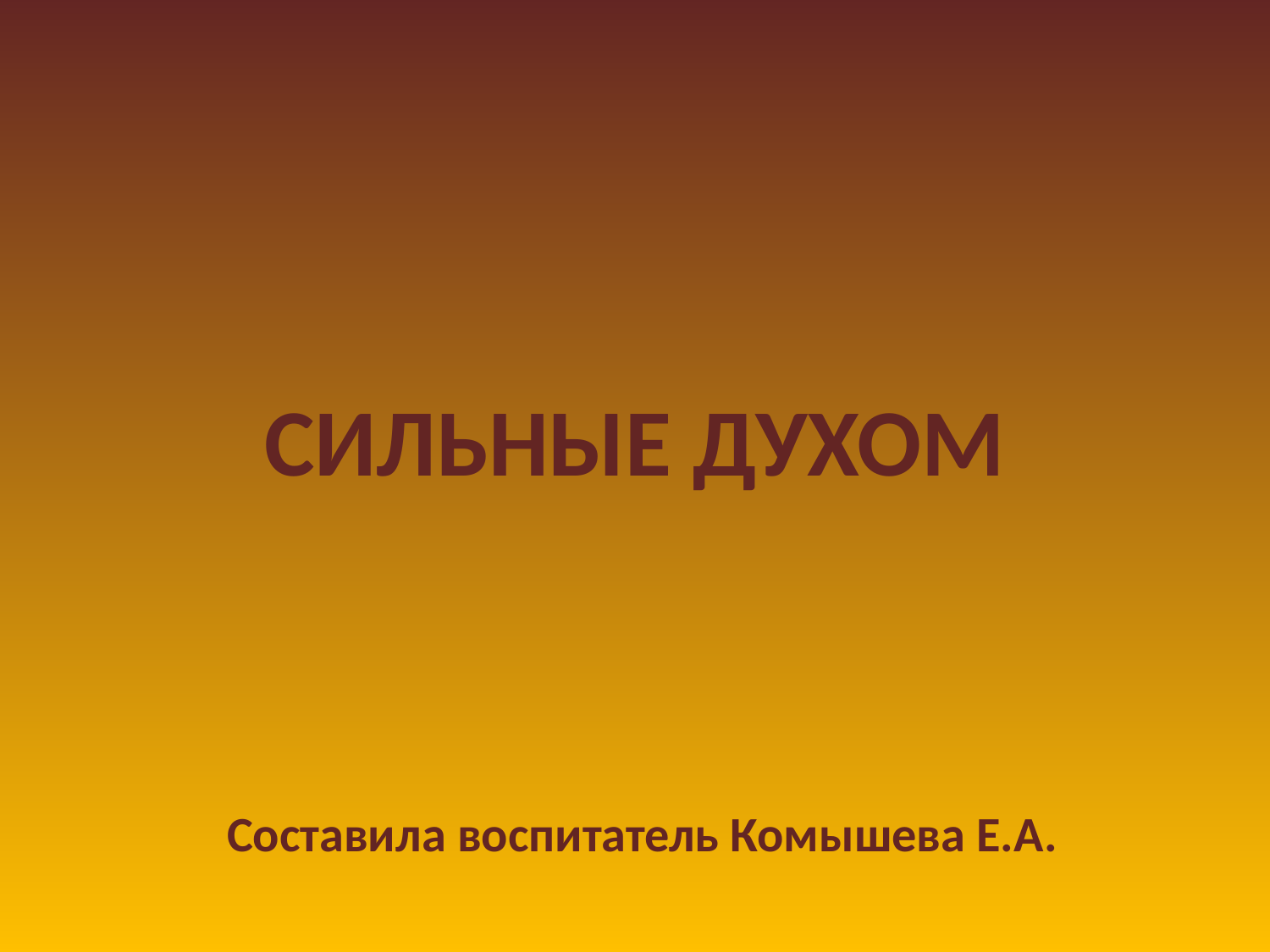

# СИЛЬНЫЕ ДУХОМ
Составила воспитатель Комышева Е.А.